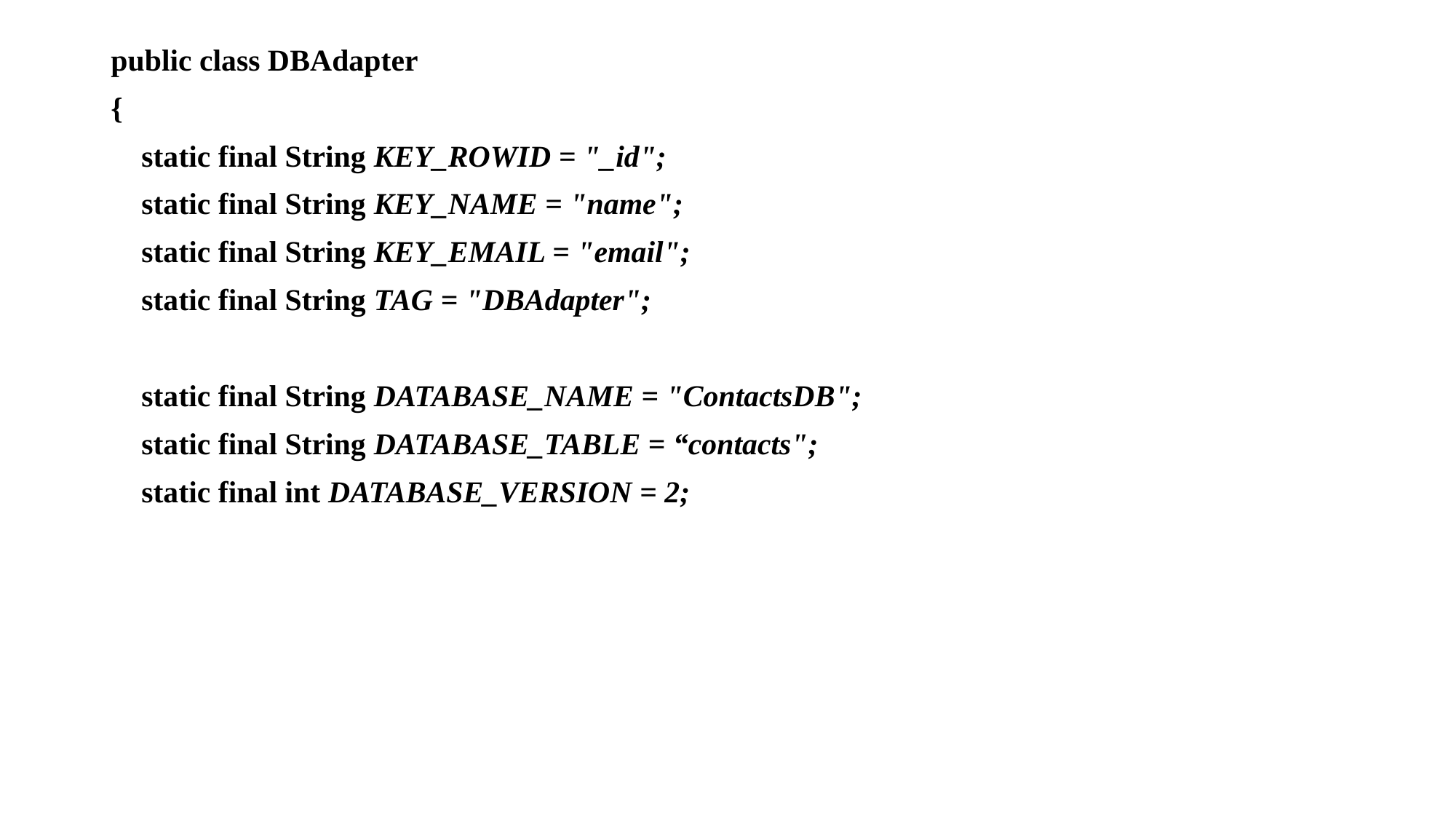

public class DBAdapter
{
    static final String KEY_ROWID = "_id";
    static final String KEY_NAME = "name";
    static final String KEY_EMAIL = "email";
    static final String TAG = "DBAdapter";

    static final String DATABASE_NAME = "ContactsDB";
    static final String DATABASE_TABLE = “contacts";
    static final int DATABASE_VERSION = 2;